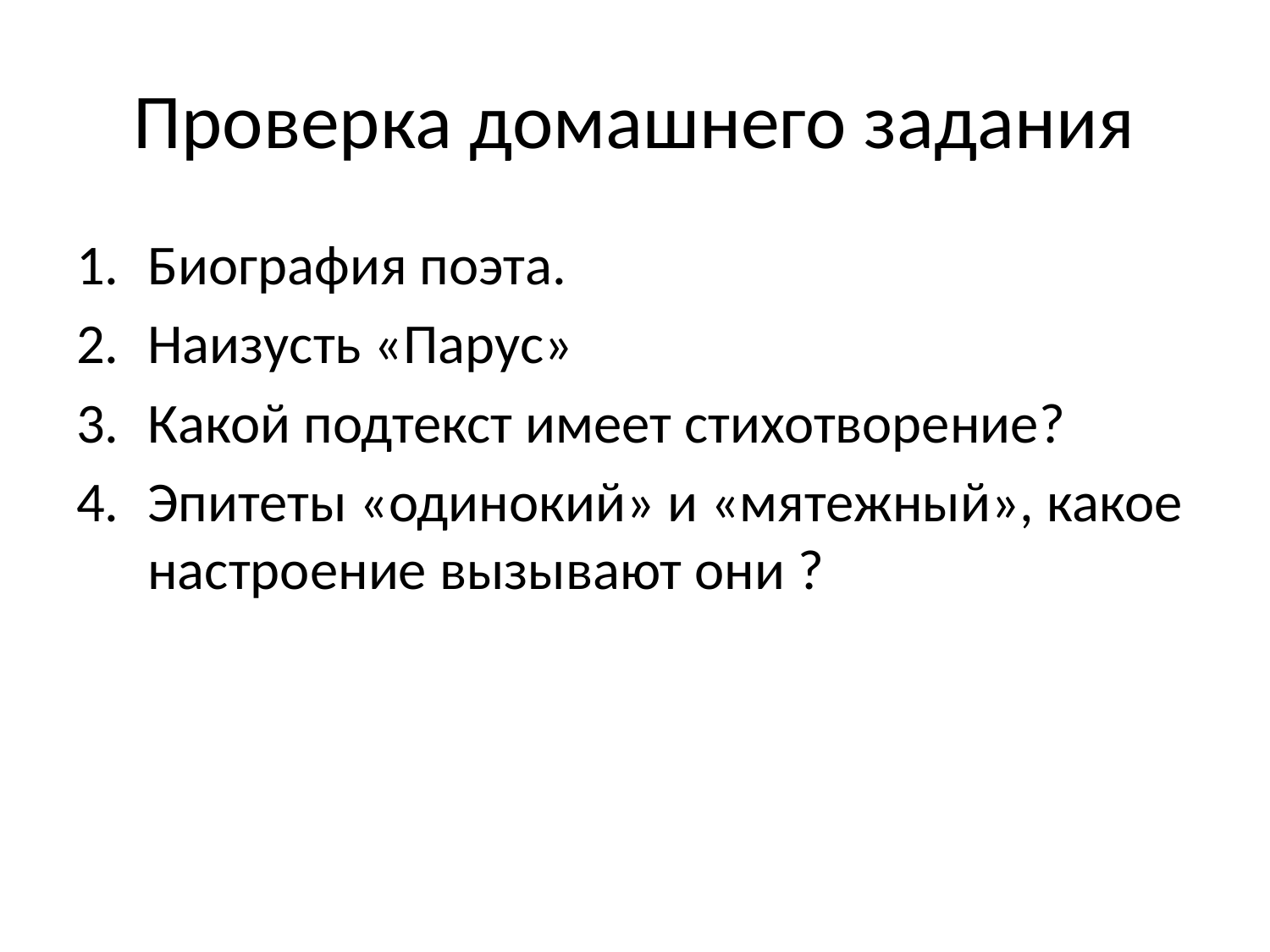

# Проверка домашнего задания
Биография поэта.
Наизусть «Парус»
Какой подтекст имеет стихотворение?
Эпитеты «одинокий» и «мятежный», какое настроение вызывают они ?